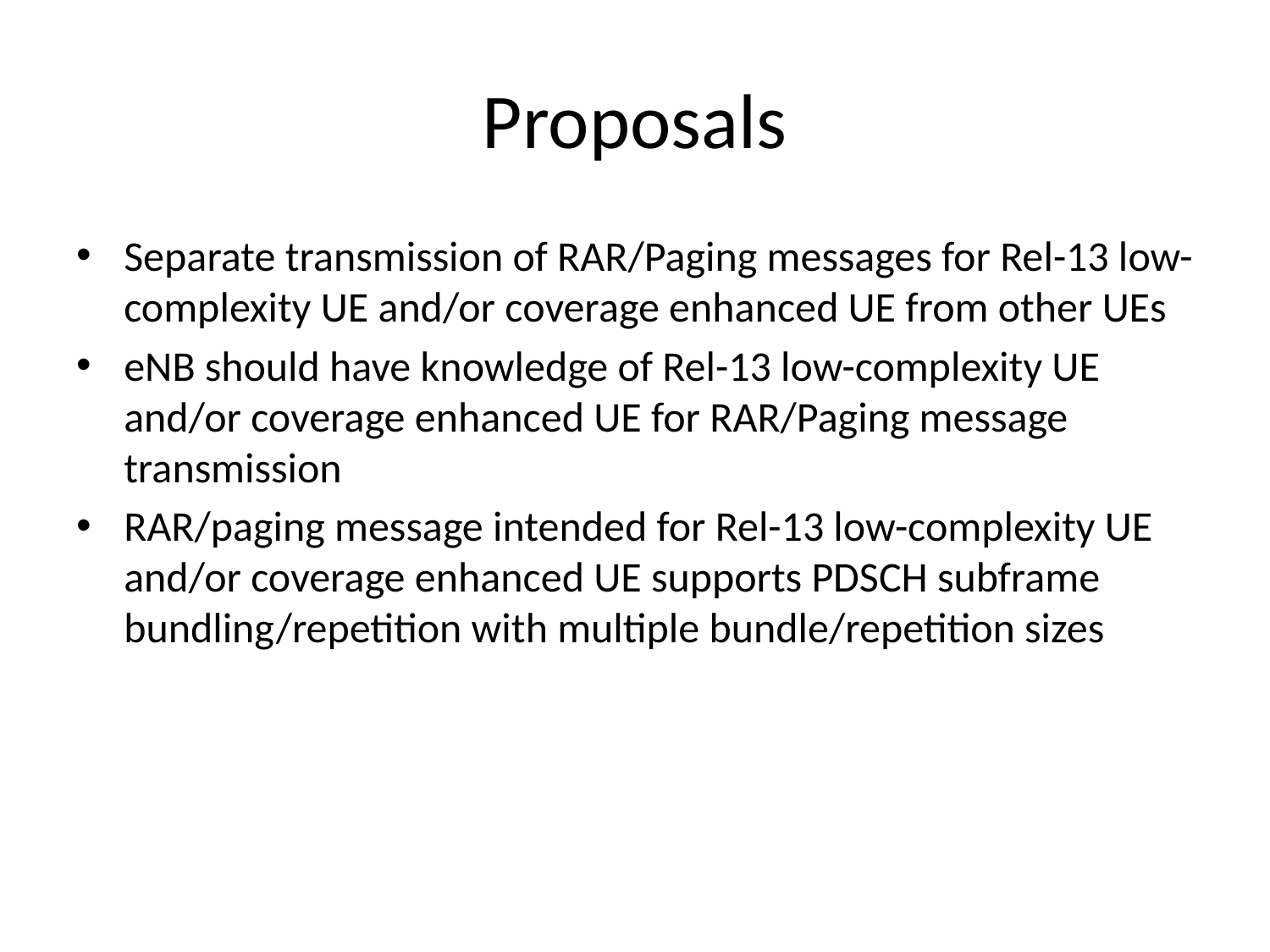

# Proposals
Separate transmission of RAR/Paging messages for Rel-13 low-complexity UE and/or coverage enhanced UE from other UEs
eNB should have knowledge of Rel-13 low-complexity UE and/or coverage enhanced UE for RAR/Paging message transmission
RAR/paging message intended for Rel-13 low-complexity UE and/or coverage enhanced UE supports PDSCH subframe bundling/repetition with multiple bundle/repetition sizes